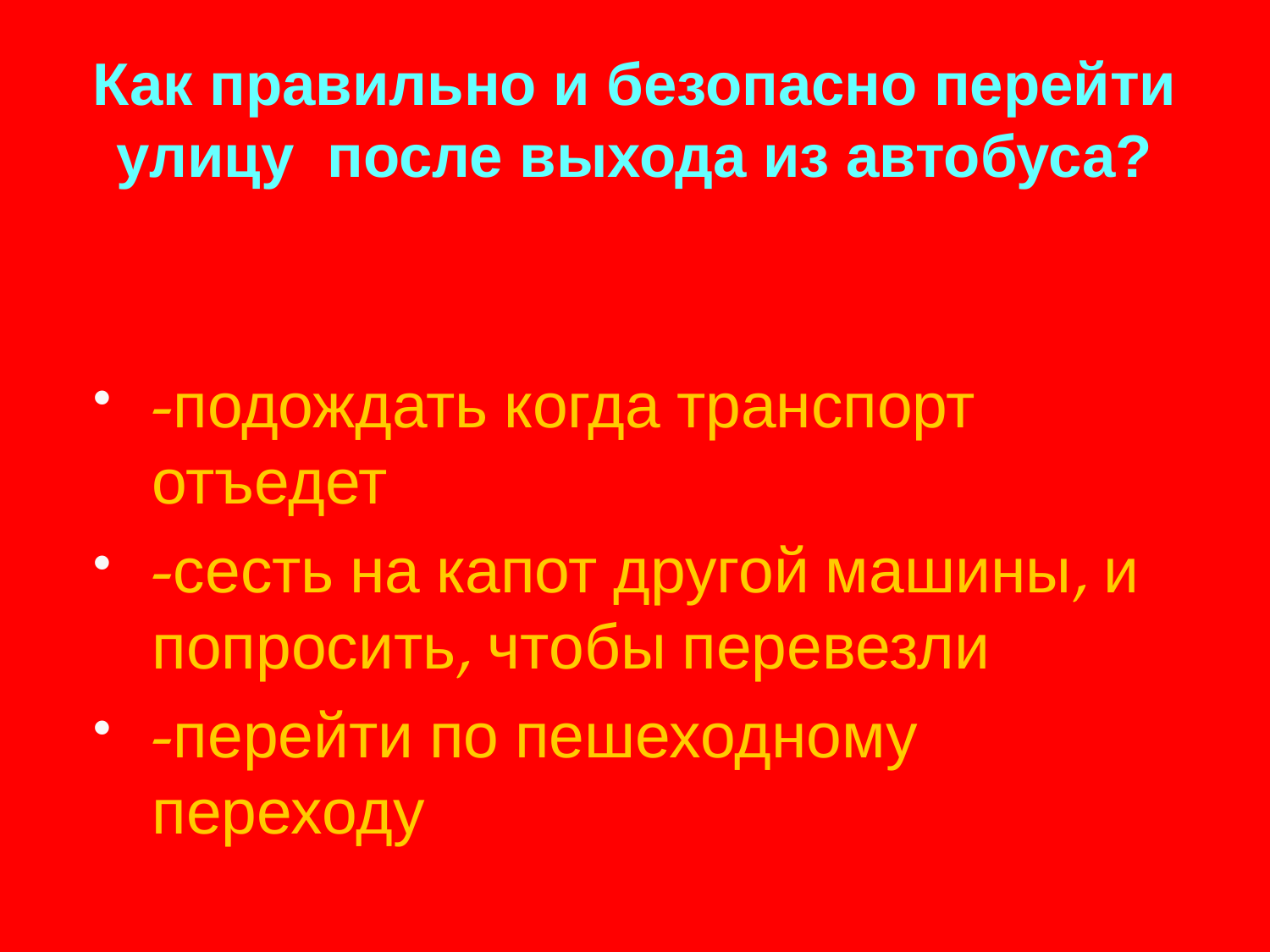

# Как правильно и безопасно перейти улицу  после выхода из автобуса?

-подождать когда транспорт отъедет
-сесть на капот другой машины, и попросить, чтобы перевезли
-перейти по пешеходному переходу